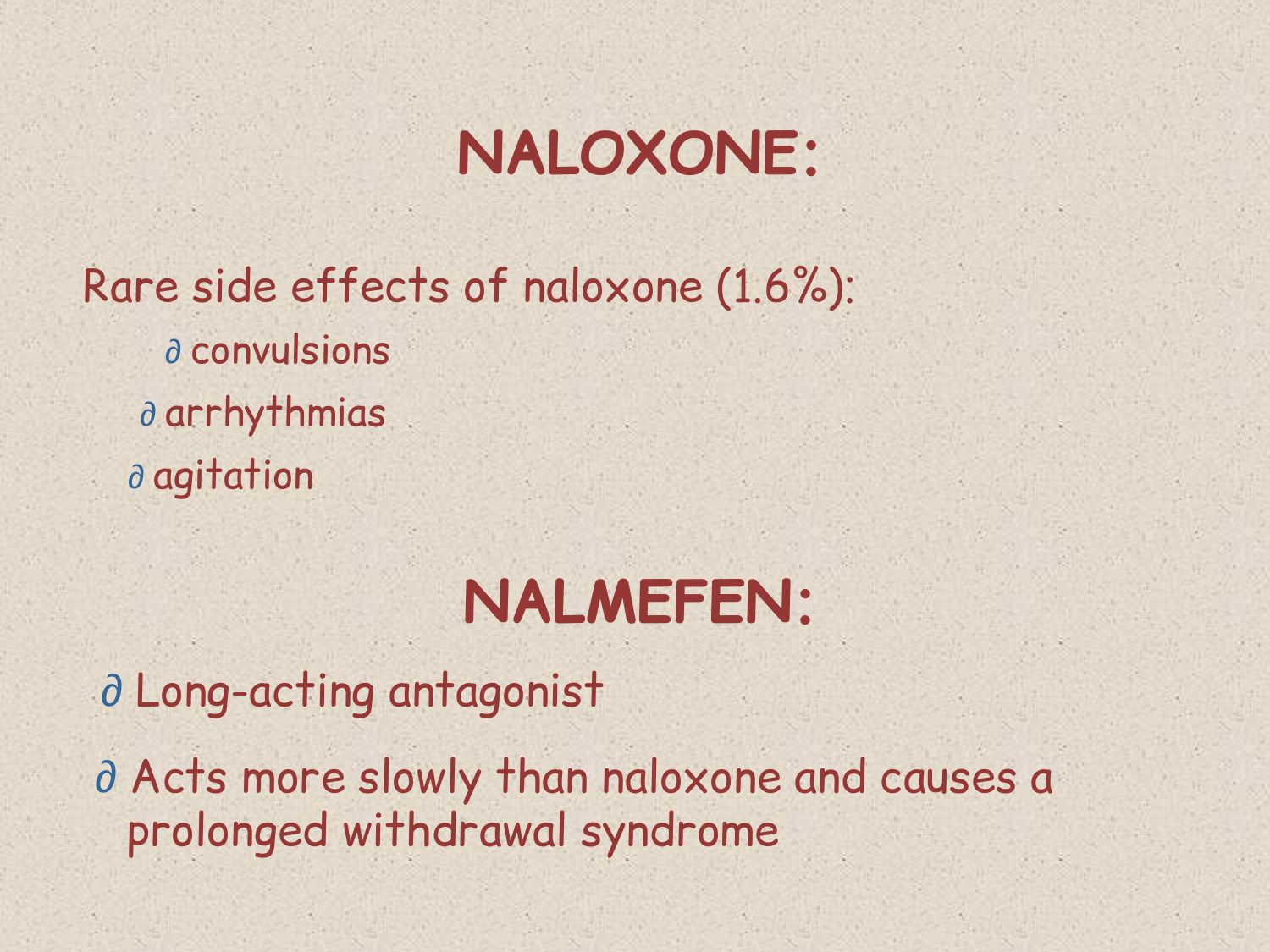

NALOXONE:

Rare side effects of naloxone (1.6%):
     ∂ convulsions
   ∂ arrhythmias
   ∂ agitation

NALMEFEN:

 ∂ Long-acting antagonist

 ∂ Acts more slowly than naloxone and causes a prolonged withdrawal syndrome